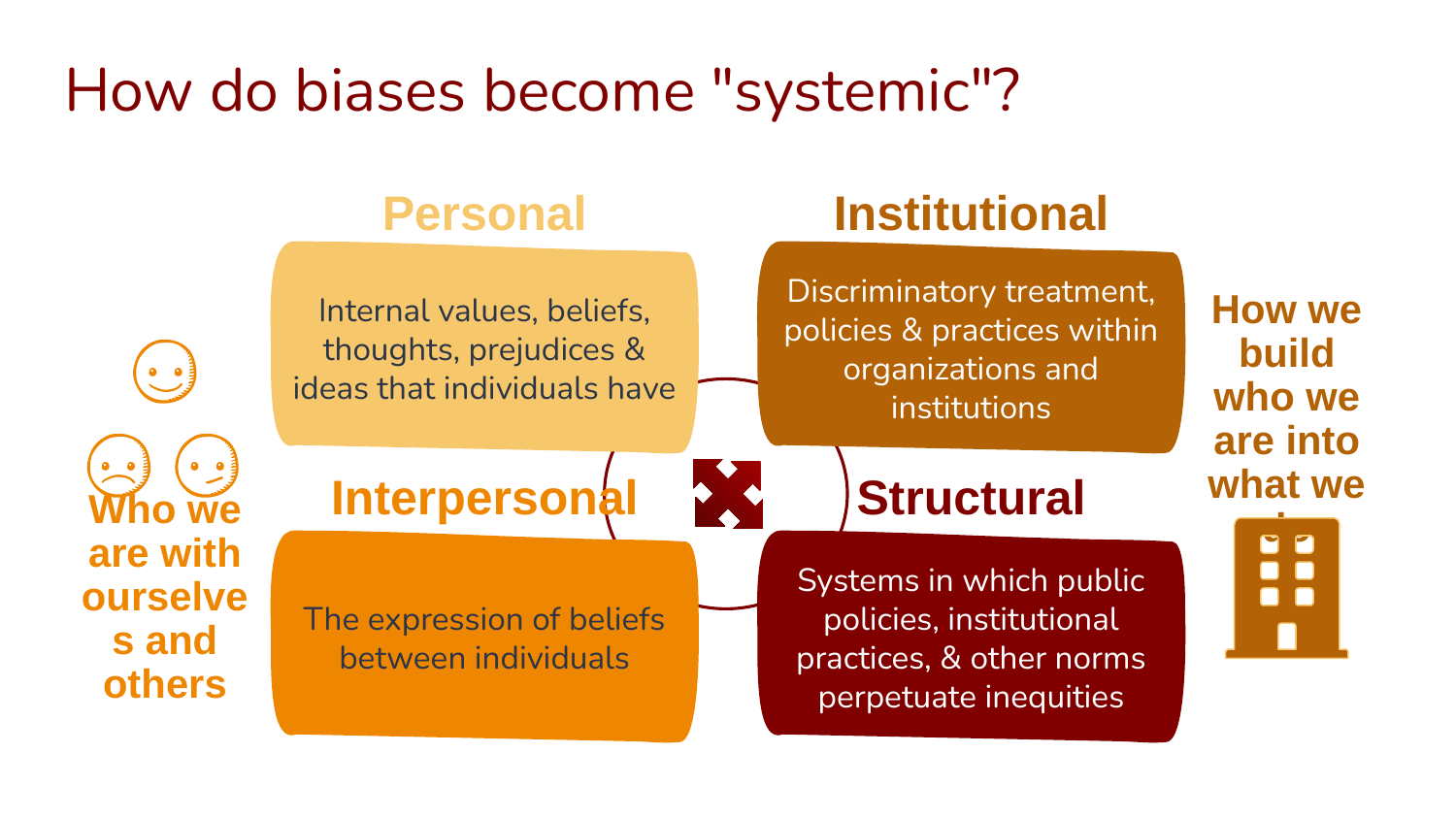

How do biases become "systemic"?
Personal
Institutional
Internal values, beliefs, thoughts, prejudices & ideas that individuals have
Discriminatory treatment, policies & practices within organizations and institutions

How we build who we are into what we do

Interpersonal
Structural

Who we are with ourselves and others
The expression of beliefs between individuals
Systems in which public policies, institutional practices, & other norms perpetuate inequities